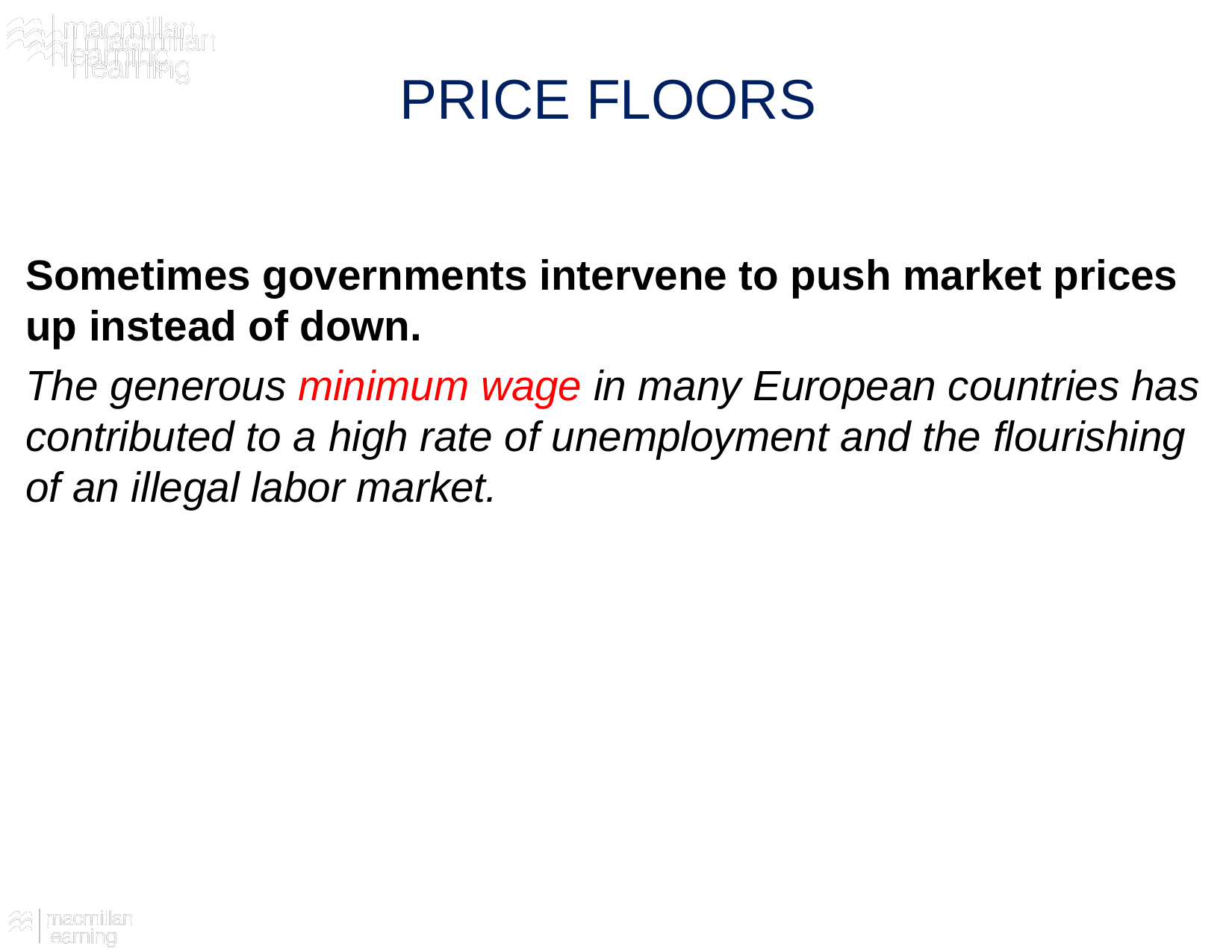

# PRICE FLOORS
Sometimes governments intervene to push market prices up instead of down.
The generous minimum wage in many European countries has contributed to a high rate of unemployment and the flourishing of an illegal labor market.